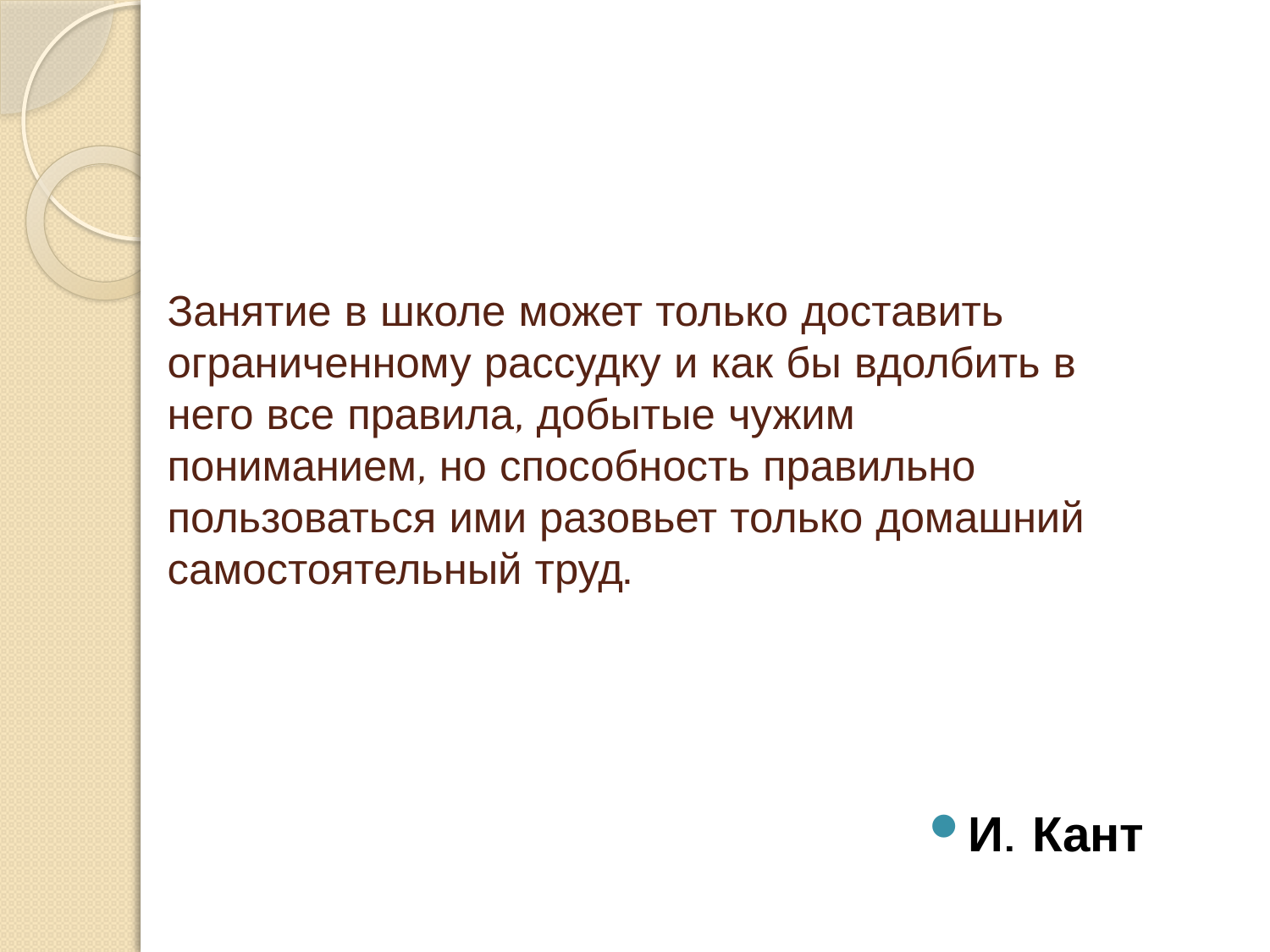

# Занятие в школе может только доставить ограниченному рассудку и как бы вдолбить в него все правила, добытые чужим пониманием, но способность правильно пользоваться ими разовьет только домашний самостоятельный труд.
И. Кант